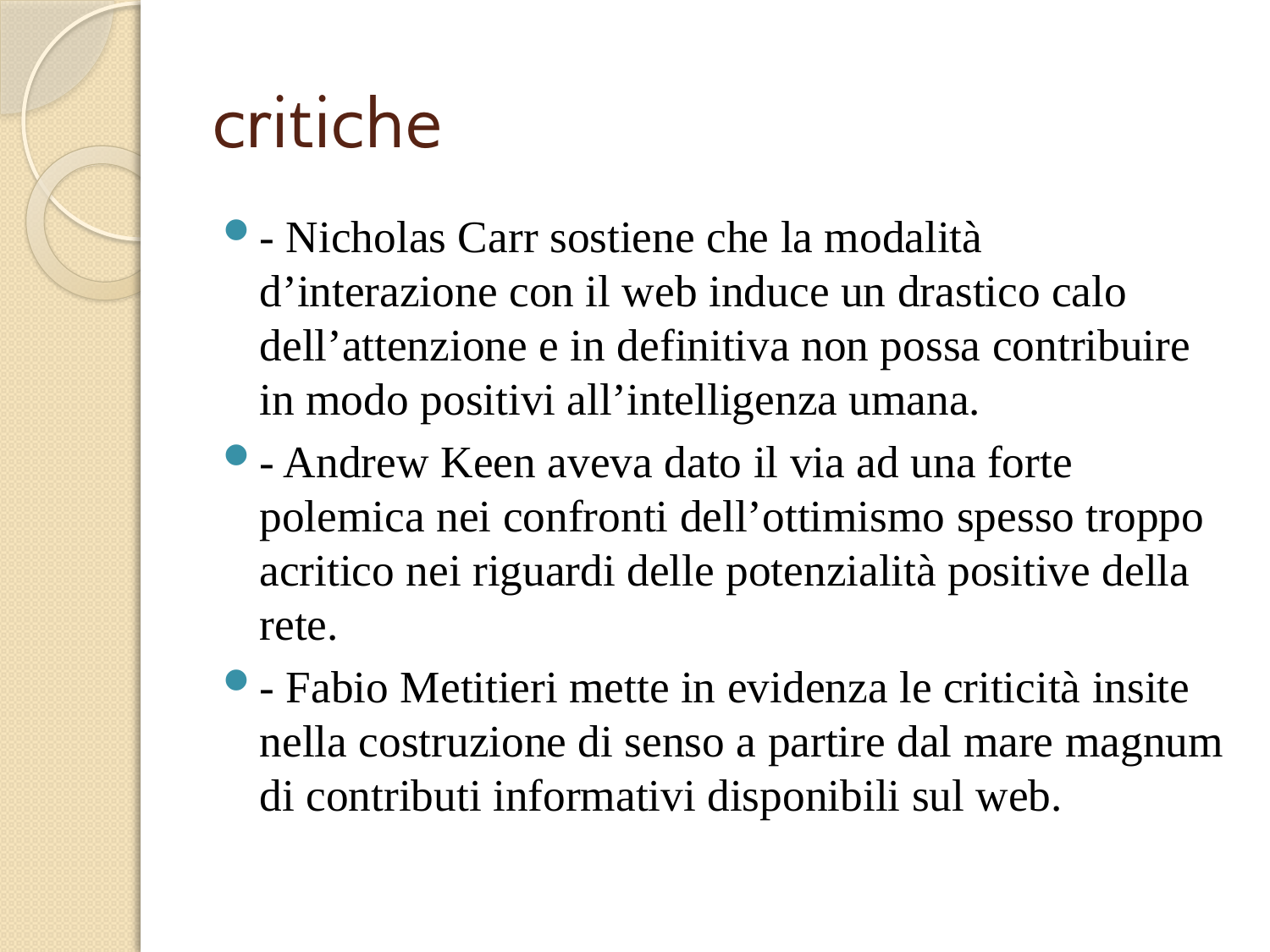

# critiche
- Nicholas Carr sostiene che la modalità d’interazione con il web induce un drastico calo dell’attenzione e in definitiva non possa contribuire in modo positivi all’intelligenza umana.
- Andrew Keen aveva dato il via ad una forte polemica nei confronti dell’ottimismo spesso troppo acritico nei riguardi delle potenzialità positive della rete.
- Fabio Metitieri mette in evidenza le criticità insite nella costruzione di senso a partire dal mare magnum di contributi informativi disponibili sul web.